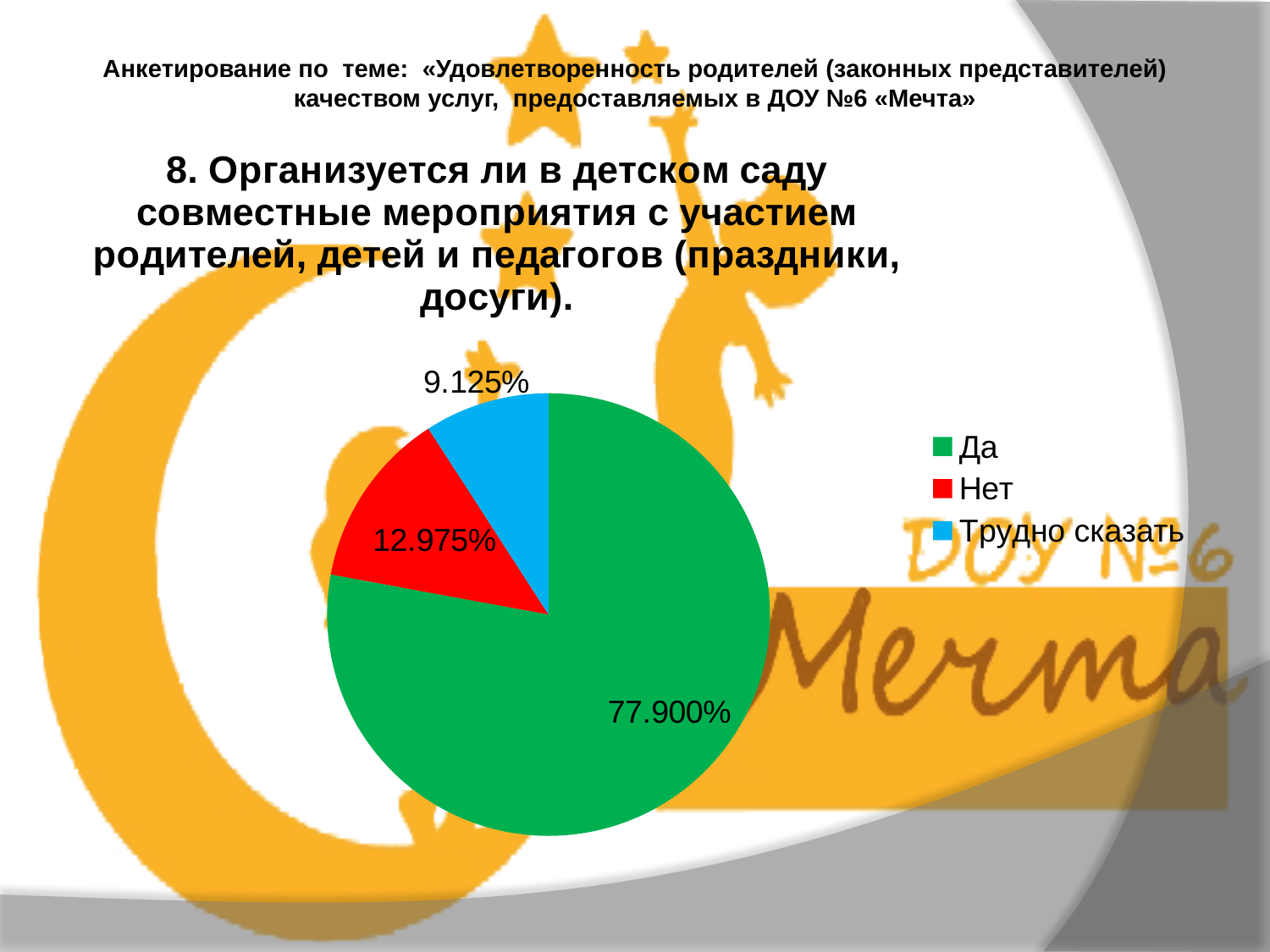

# Анкетирование по  теме:  «Удовлетворенность родителей (законных представителей) качеством услуг,  предоставляемых в ДОУ №6 «Мечта»

### Chart: 8. Организуется ли в детском саду совместные мероприятия с участием родителей, детей и педагогов (праздники, досуги).

| Category | С удовольствием ли Ваш ребенок посещает детский сад? |
|---|---|
| Да | 0.7790000000000009 |
| Нет | 0.12975 |
| Трудно сказать | 0.09125000000000003 |